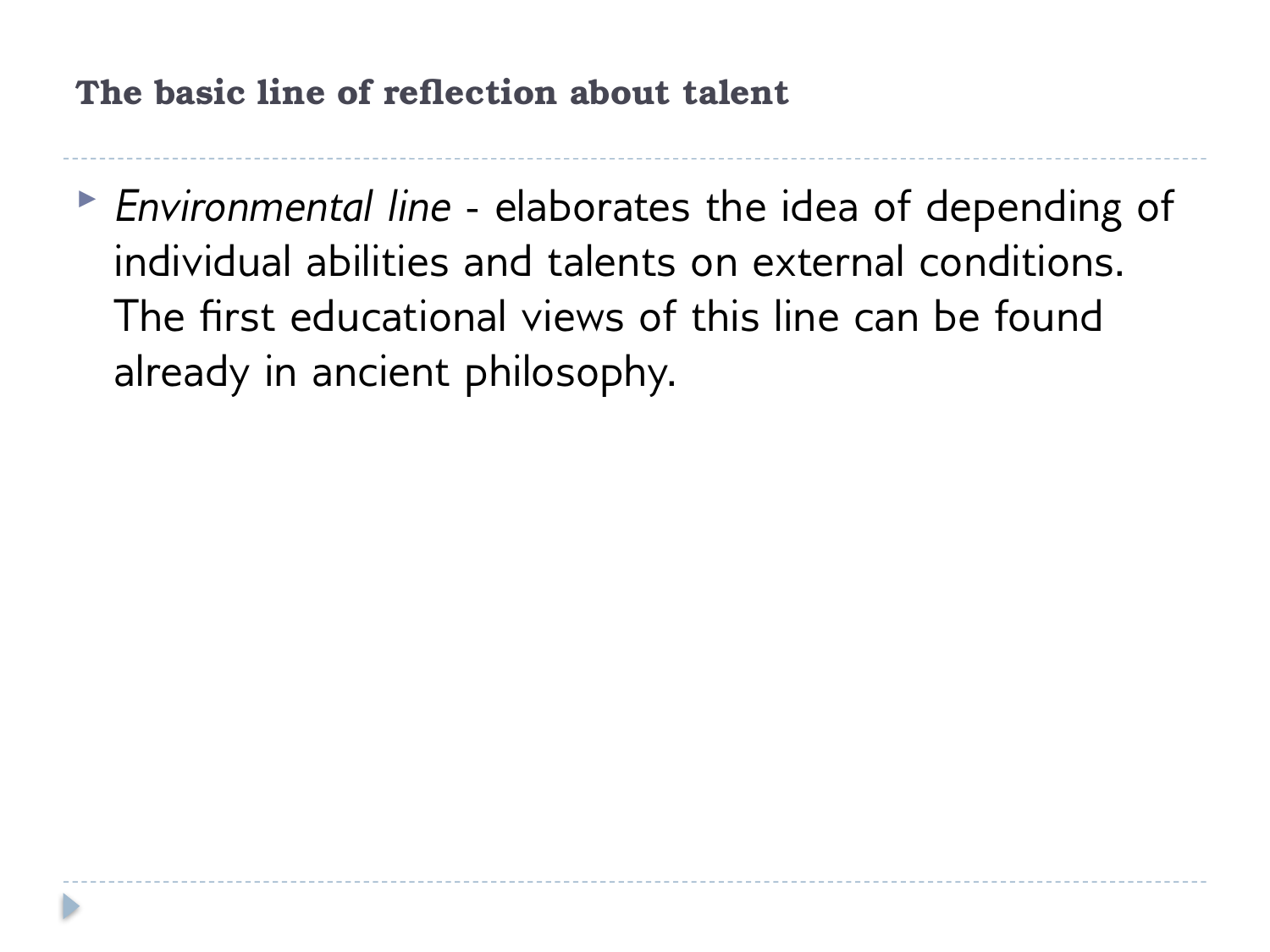

# The basic line of reflection about talent
Environmental line - elaborates the idea of depending of individual abilities and talents on external conditions. The first educational views of this line can be found already in ancient philosophy.